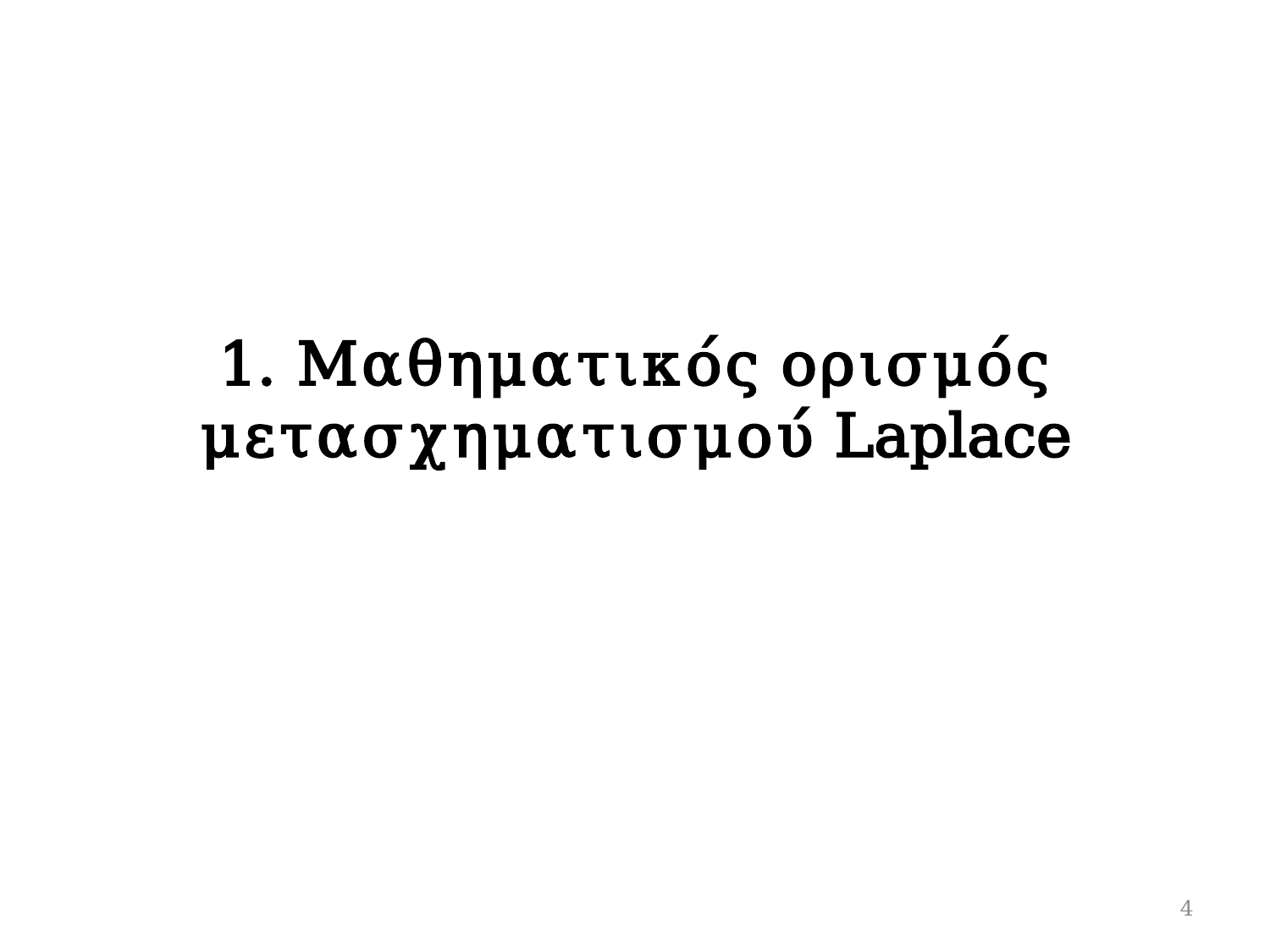

# 1. Μαθηματικός ορισμός μετασχηματισμού Laplace
4